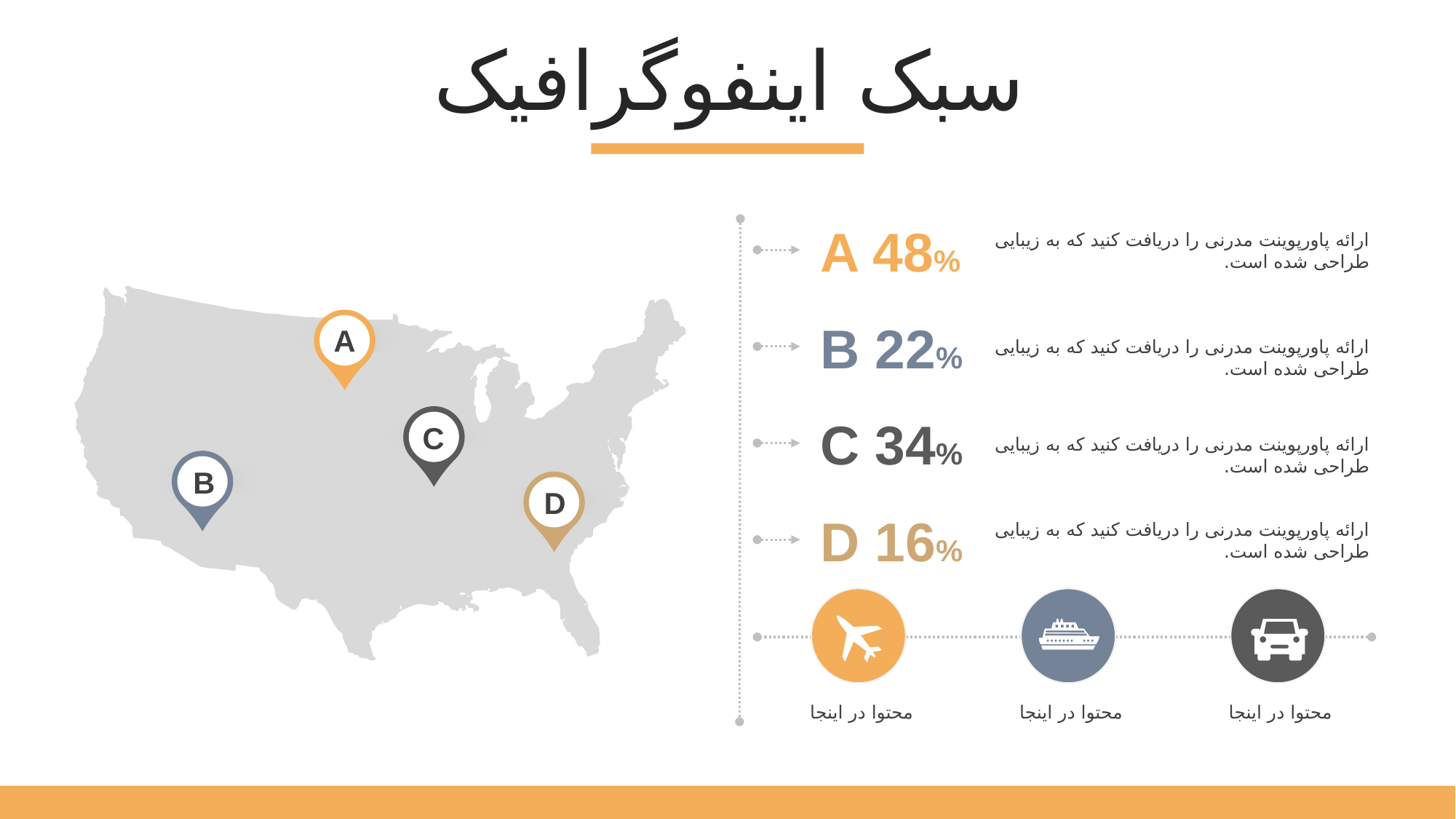

سبک اینفوگرافیک
A 48%
ارائه پاورپوینت مدرنی را دریافت کنید که به زیبایی طراحی شده است.

B 22%

A
ارائه پاورپوینت مدرنی را دریافت کنید که به زیبایی طراحی شده است.

C 34%

C
ارائه پاورپوینت مدرنی را دریافت کنید که به زیبایی طراحی شده است.

B

D
D 16%
ارائه پاورپوینت مدرنی را دریافت کنید که به زیبایی طراحی شده است.

محتوا در اینجا
محتوا در اینجا
محتوا در اینجا